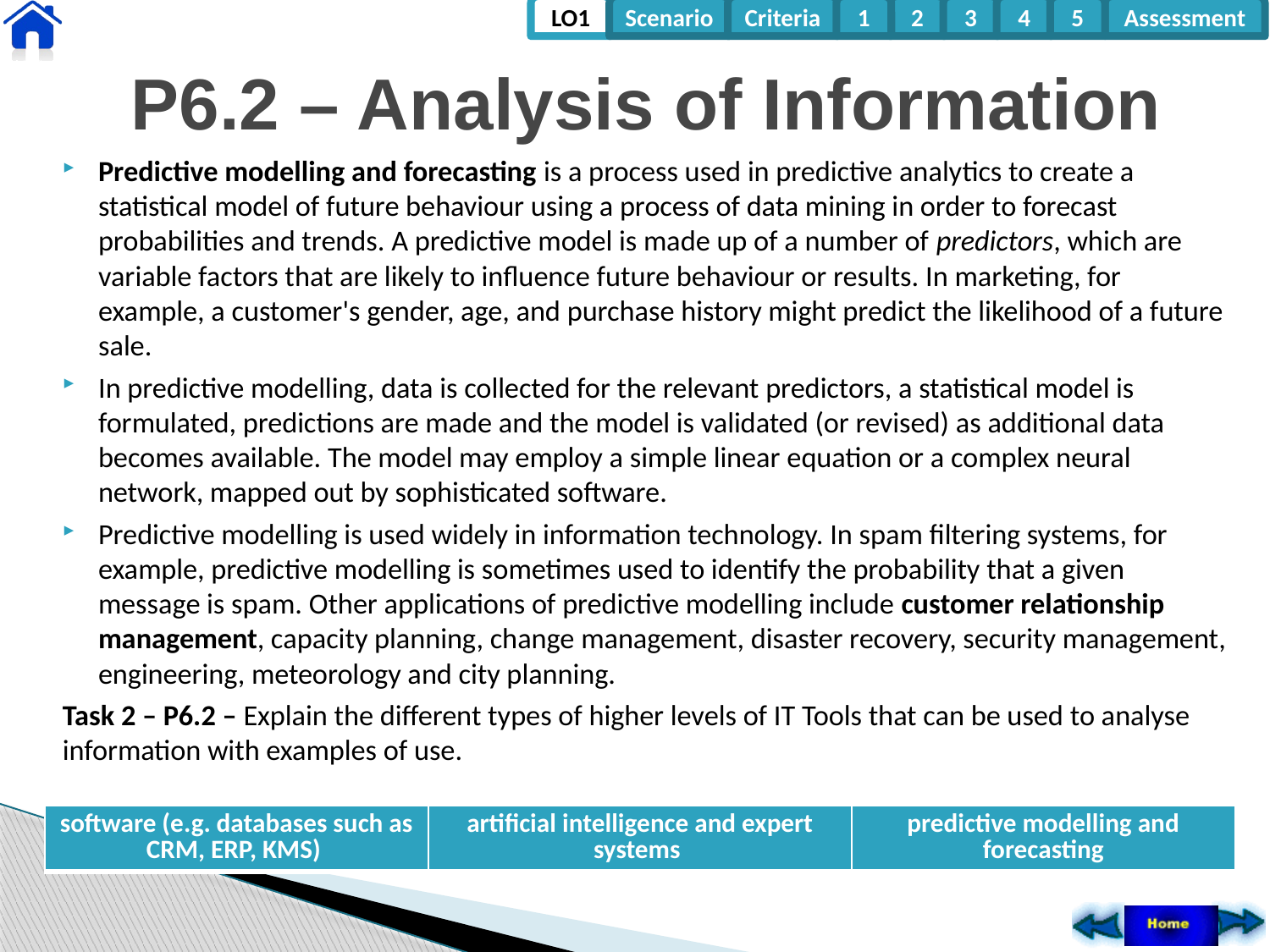

# P6.2 – Analysis of Information
Predictive modelling and forecasting is a process used in predictive analytics to create a statistical model of future behaviour using a process of data mining in order to forecast probabilities and trends. A predictive model is made up of a number of predictors, which are variable factors that are likely to influence future behaviour or results. In marketing, for example, a customer's gender, age, and purchase history might predict the likelihood of a future sale.
In predictive modelling, data is collected for the relevant predictors, a statistical model is formulated, predictions are made and the model is validated (or revised) as additional data becomes available. The model may employ a simple linear equation or a complex neural network, mapped out by sophisticated software.
Predictive modelling is used widely in information technology. In spam filtering systems, for example, predictive modelling is sometimes used to identify the probability that a given message is spam. Other applications of predictive modelling include customer relationship management, capacity planning, change management, disaster recovery, security management, engineering, meteorology and city planning.
Task 2 – P6.2 – Explain the different types of higher levels of IT Tools that can be used to analyse information with examples of use.
| software (e.g. databases such as CRM, ERP, KMS) | artificial intelligence and expert systems | predictive modelling and forecasting |
| --- | --- | --- |